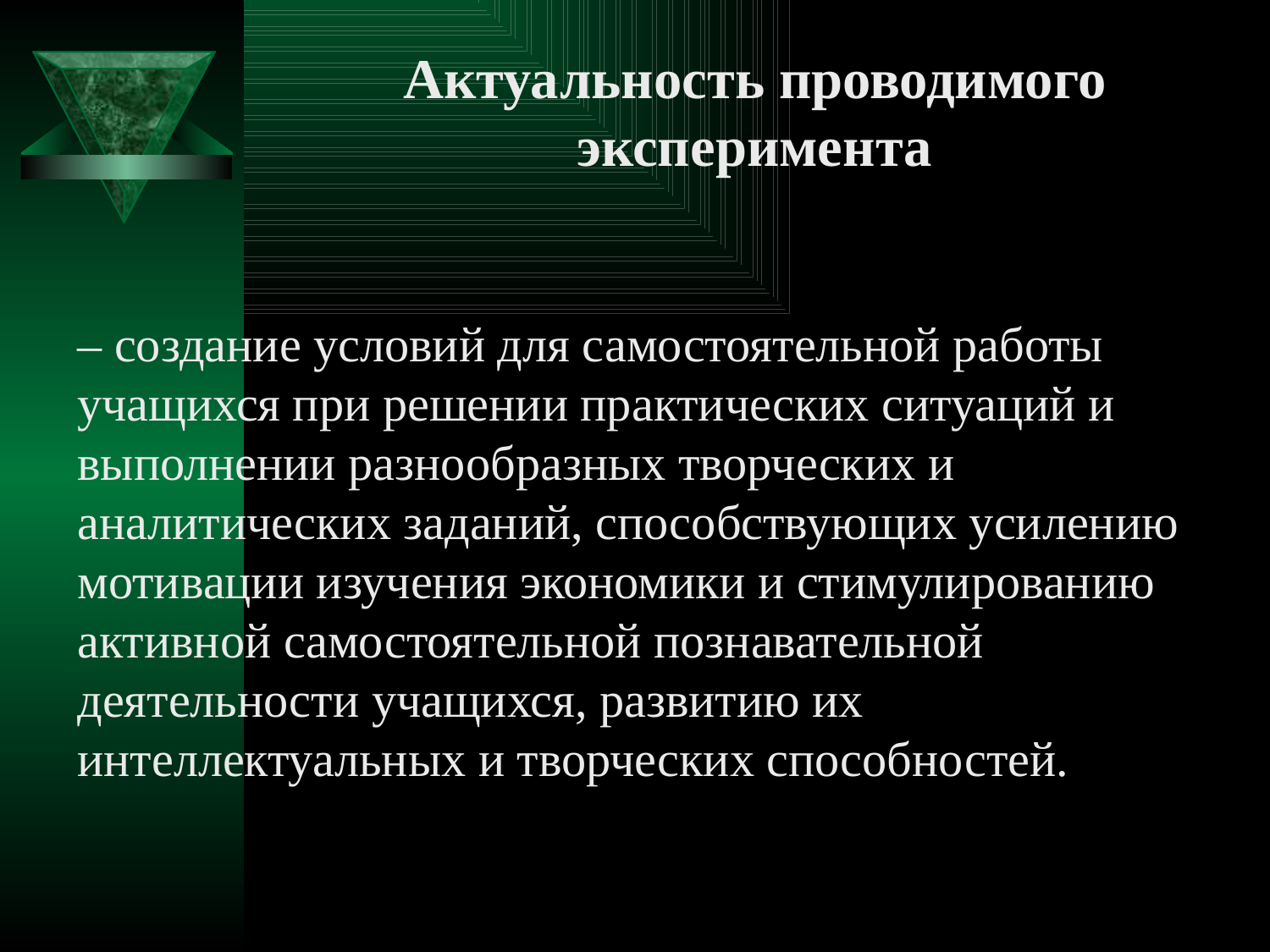

Актуальность проводимого эксперимента

– создание условий для самостоятельной работы учащихся при решении практических ситуаций и выполнении разнообразных творческих и аналитических заданий, способствующих усилению мотивации изучения экономики и стимулированию активной самостоятельной познавательной деятельности учащихся, развитию их интеллектуальных и творческих способностей.